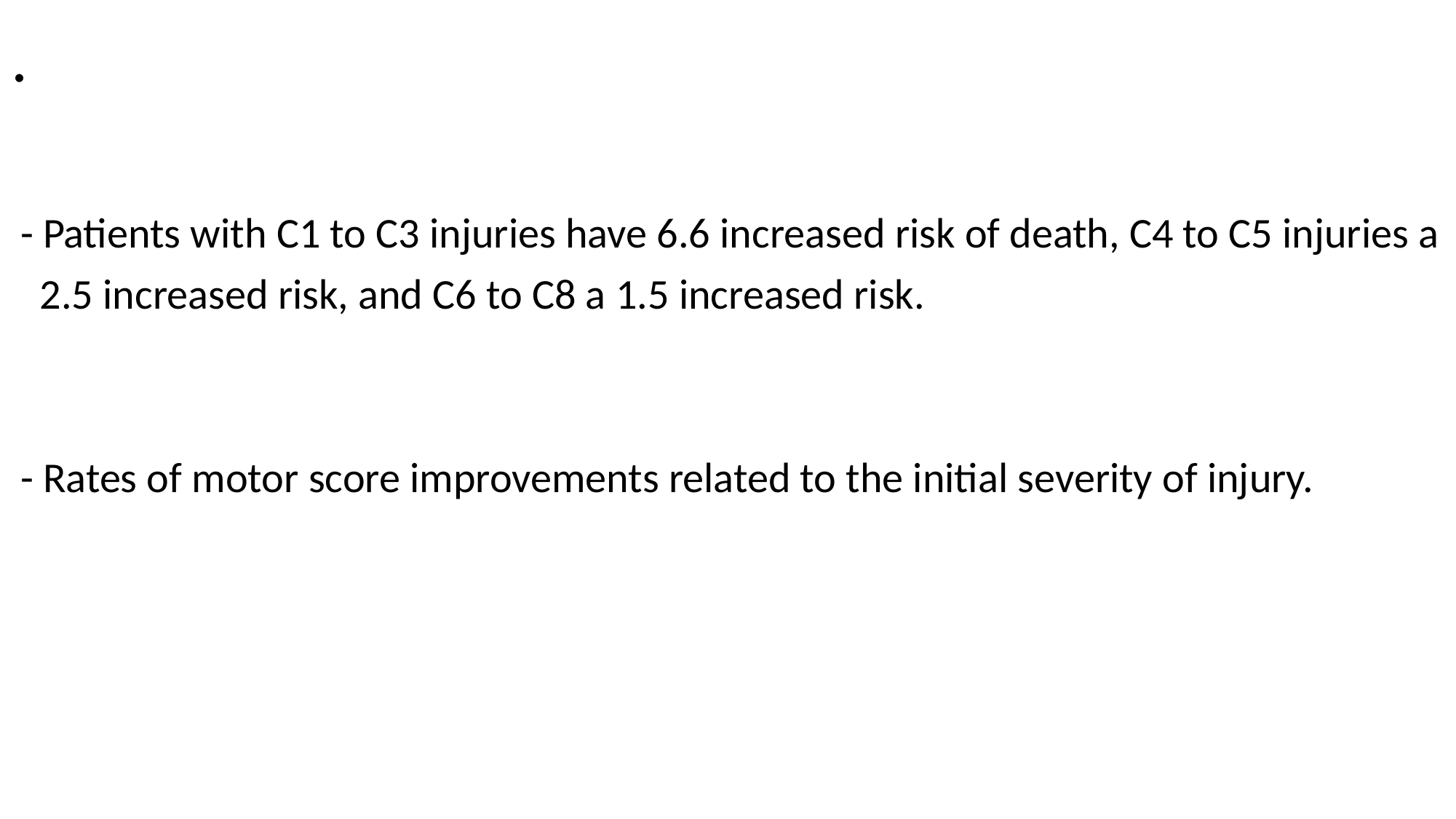

# .

 - Patients with C1 to C3 injuries have 6.6 increased risk of death, C4 to C5 injuries a
   2.5 increased risk, and C6 to C8 a 1.5 increased risk.

 - Rates of motor score improvements related to the initial severity of injury.